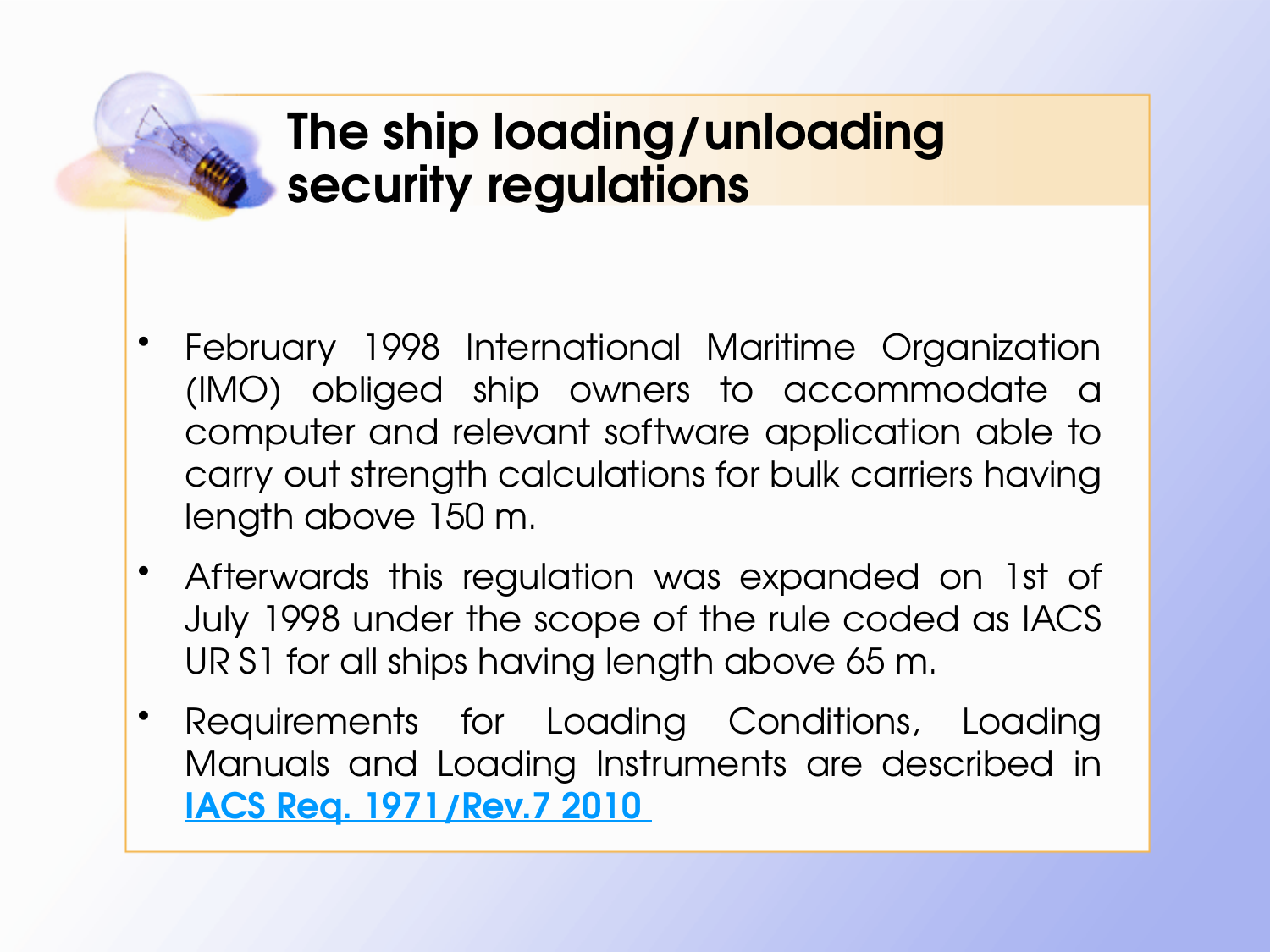

# The ship loading/unloading security regulations
February 1998 International Maritime Organization (IMO) obliged ship owners to accommodate a computer and relevant software application able to carry out strength calculations for bulk carriers having length above 150 m.
Afterwards this regulation was expanded on 1st of July 1998 under the scope of the rule coded as IACS UR S1 for all ships having length above 65 m.
Requirements for Loading Conditions, Loading Manuals and Loading Instruments are described in IACS Req. 1971/Rev.7 2010